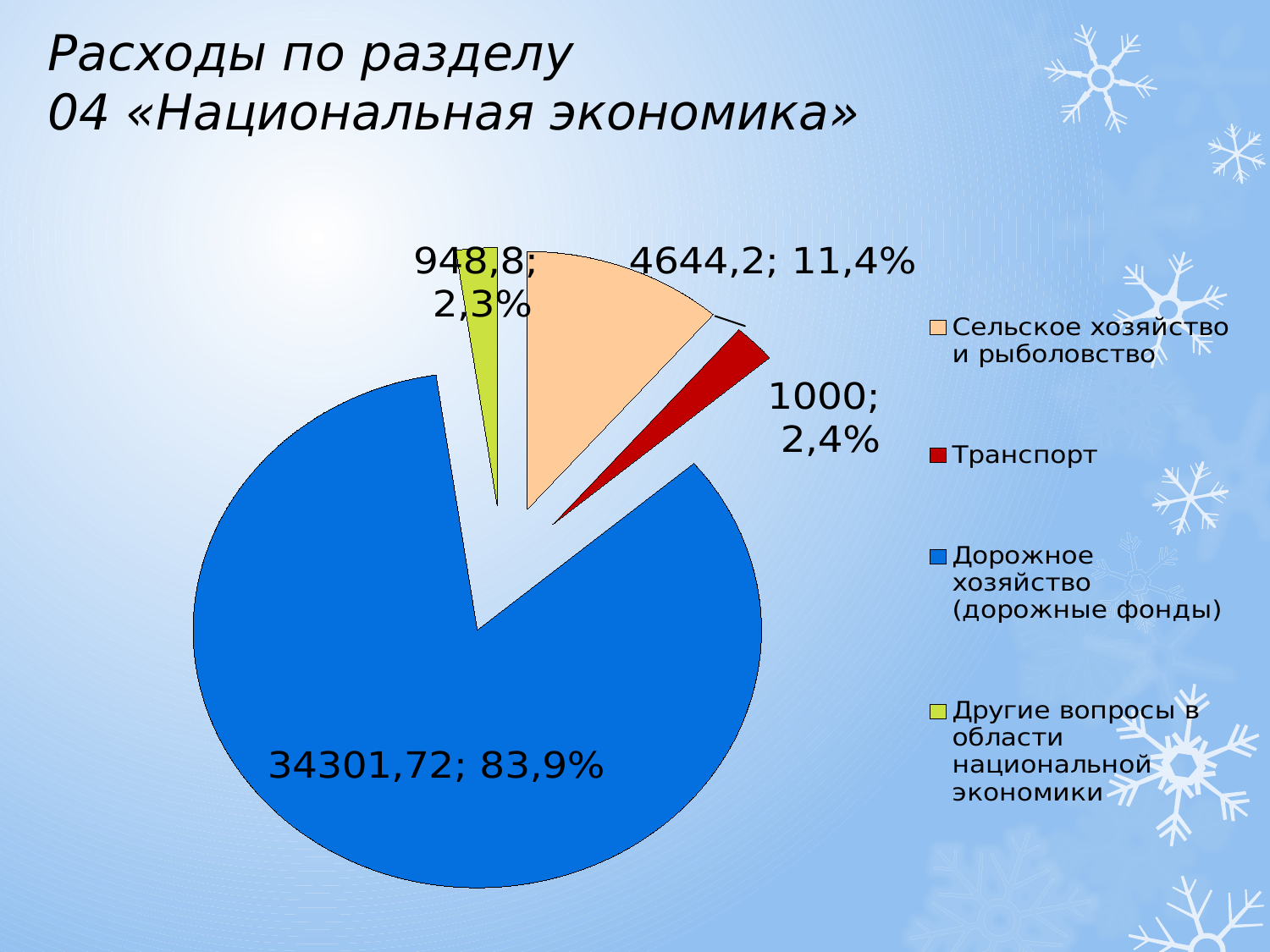

# Расходы по разделу 04 «Национальная экономика»

### Chart

| Category | Продажи |
|---|---|
| Сельское хозяйство и рыболовство | 4644.2 |
| Транспорт | 1000.0 |
| Дорожное хозяйство (дорожные фонды) | 34301.719999999994 |
| Другие вопросы в области национальной экономики | 948.8 |